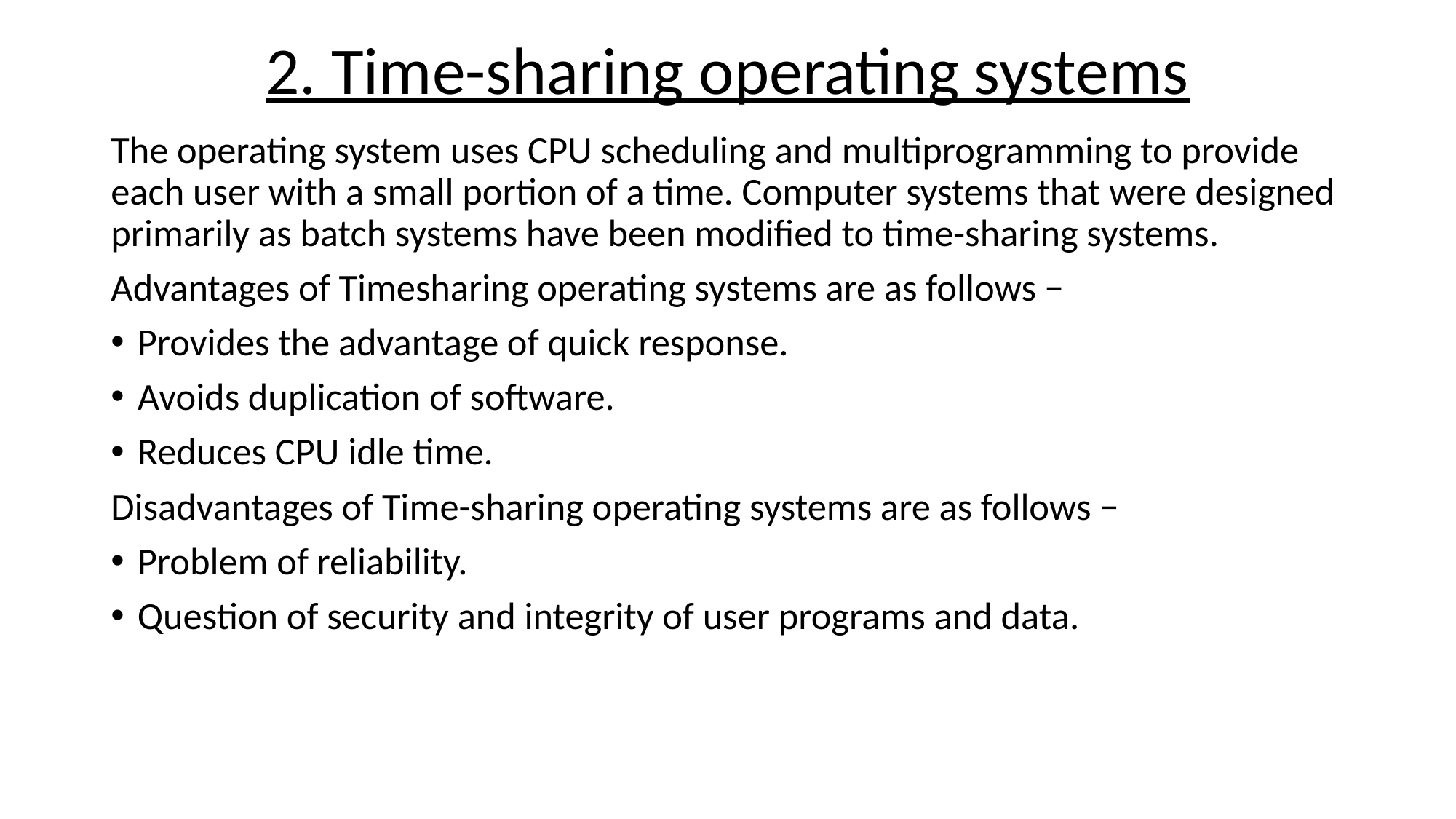

# 2. Time-sharing operating systems
The operating system uses CPU scheduling and multiprogramming to provide each user with a small portion of a time. Computer systems that were designed primarily as batch systems have been modified to time-sharing systems.
Advantages of Timesharing operating systems are as follows −
Provides the advantage of quick response.
Avoids duplication of software.
Reduces CPU idle time.
Disadvantages of Time-sharing operating systems are as follows −
Problem of reliability.
Question of security and integrity of user programs and data.